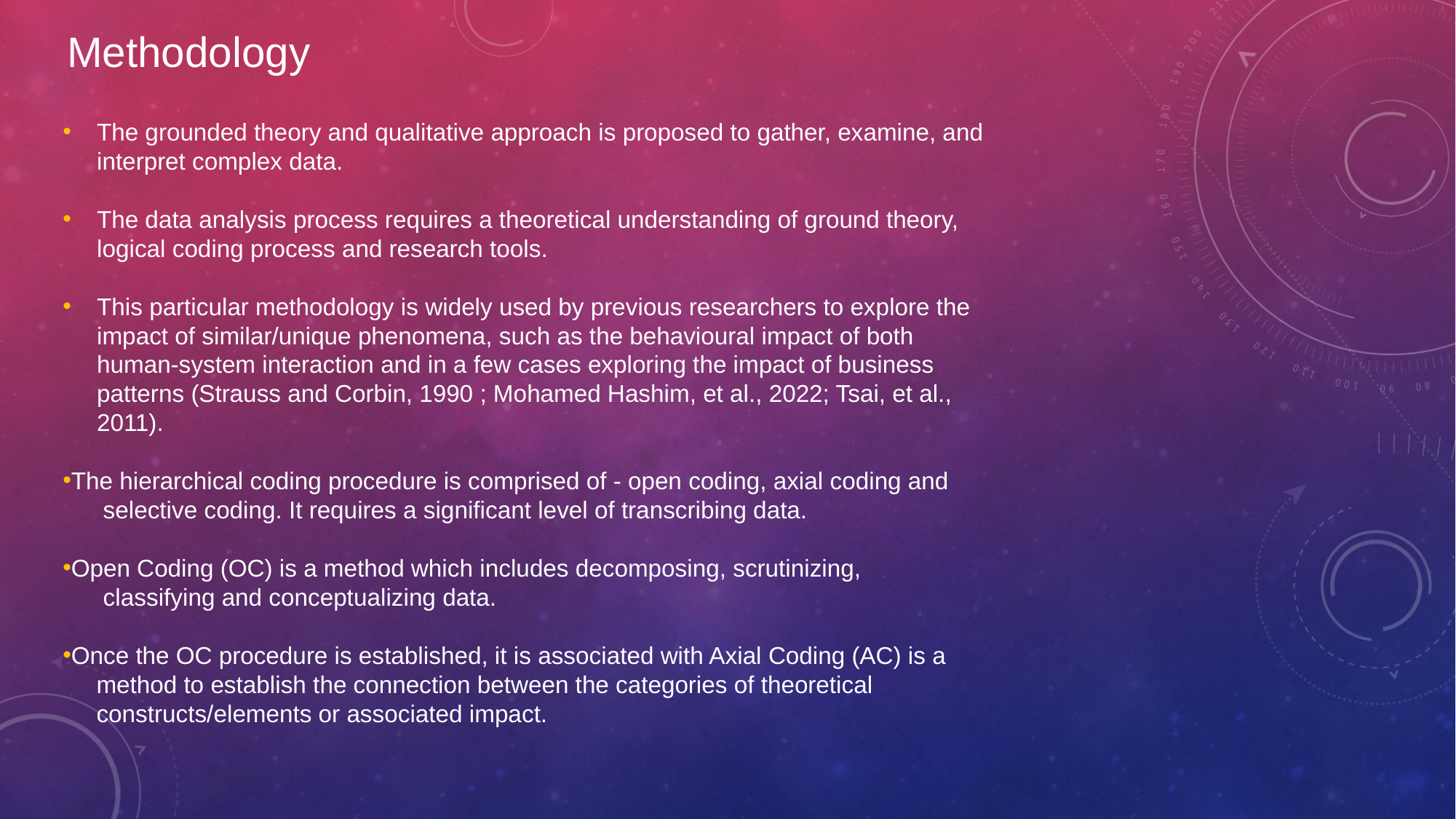

Methodology

The grounded theory and qualitative approach is proposed to gather, examine, and interpret complex data.

The data analysis process requires a theoretical understanding of ground theory, logical coding process and research tools.

This particular methodology is widely used by previous researchers to explore the impact of similar/unique phenomena, such as the behavioural impact of both human-system interaction and in a few cases exploring the impact of business patterns (Strauss and Corbin, 1990 ; Mohamed Hashim, et al., 2022; Tsai, et al., 2011).

The hierarchical coding procedure is comprised of - open coding, axial coding and
      selective coding. It requires a significant level of transcribing data.

Open Coding (OC) is a method which includes decomposing, scrutinizing,
      classifying and conceptualizing data.

Once the OC procedure is established, it is associated with Axial Coding (AC) is a
     method to establish the connection between the categories of theoretical
     constructs/elements or associated impact.